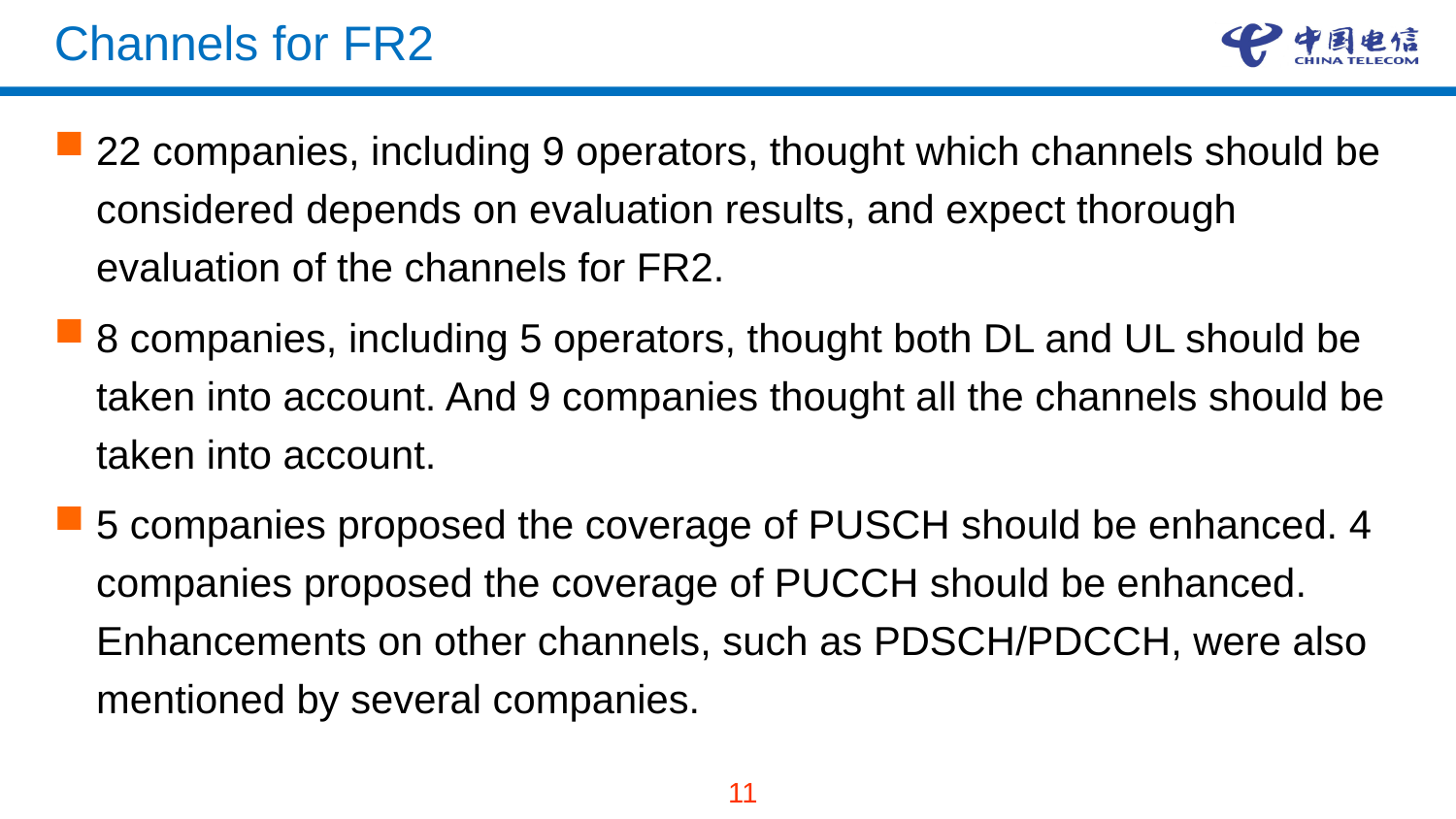

# Channels for FR2
22 companies, including 9 operators, thought which channels should be considered depends on evaluation results, and expect thorough evaluation of the channels for FR2.
8 companies, including 5 operators, thought both DL and UL should be taken into account. And 9 companies thought all the channels should be taken into account.
5 companies proposed the coverage of PUSCH should be enhanced. 4 companies proposed the coverage of PUCCH should be enhanced. Enhancements on other channels, such as PDSCH/PDCCH, were also mentioned by several companies.
11